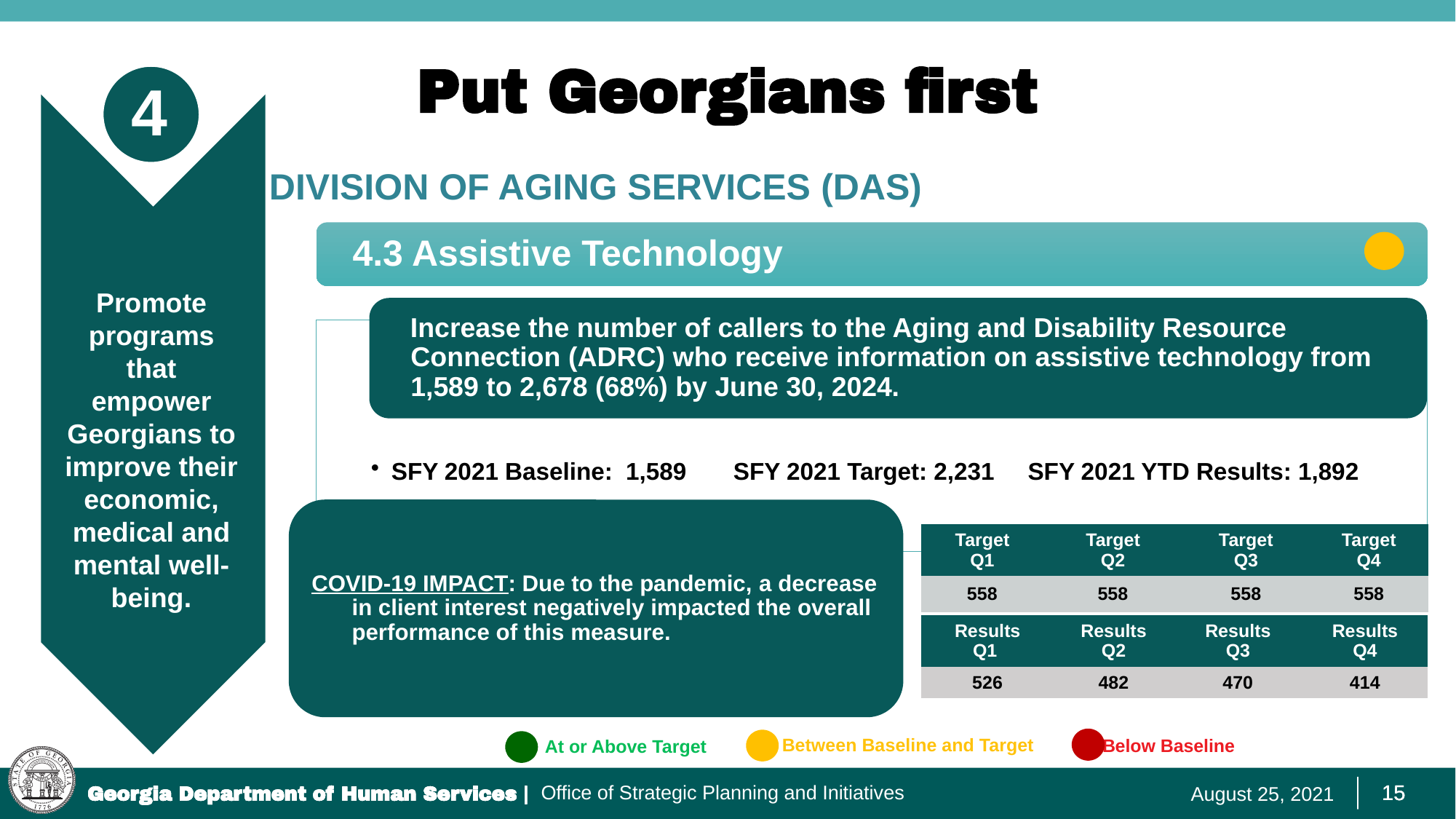

# Put Georgians first

4
Promote programs that empower Georgians to improve their economic, medical and mental well-being.

Division of Aging Services (DAS)

4.3 Assistive Technology

SFY 2021 Baseline:  1,589       SFY 2021 Target: 2,231     SFY 2021 YTD Results: 1,892
Increase the number of callers to the Aging and Disability Resource Connection (ADRC) who receive information on assistive technology from 1,589 to 2,678 (68%) by June 30, 2024.
Promote programs that empower Georgians to improve their economic, medical and mental well-being.

COVID-19 IMPACT: Due to the pandemic, a decrease in client interest negatively impacted the overall performance of this measure.
| Target Q1 | Target Q2 | Target Q3 | Target Q4 |
| --- | --- | --- | --- |
| 558 | 558 | 558 | 558 |
| Results Q1 | Results Q2 | Results Q3 | ​Results Q4 |
| --- | --- | --- | --- |
| 526 | 482 | 470 | 414 |

Between Baseline and Target
At or Above Target

Below Baseline
August 25, 2021
Office of Strategic Planning and Initiatives